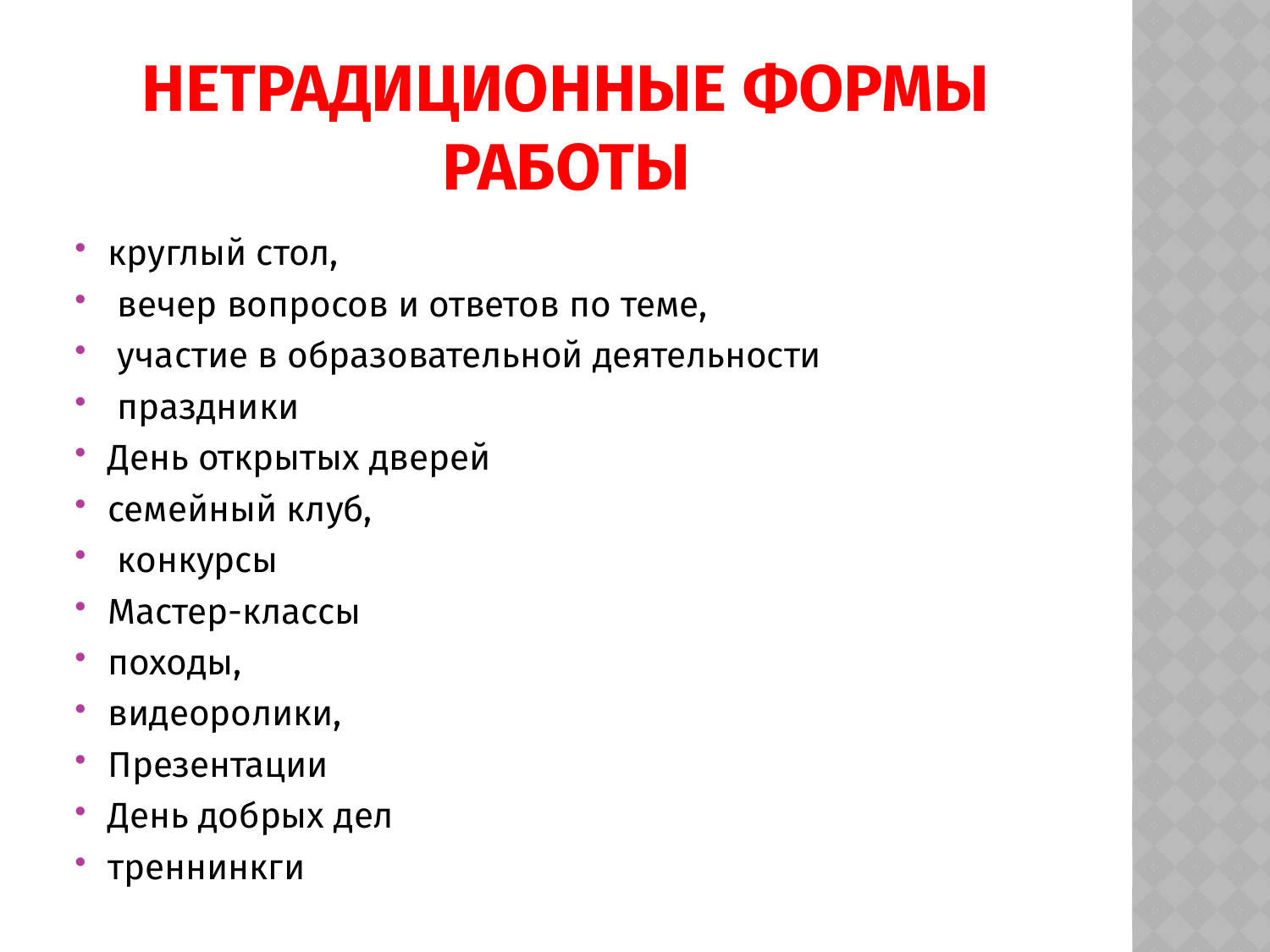

# Нетрадиционные формы работы
круглый стол,
 вечер вопросов и ответов по теме,
 участие в образовательной деятельности
 праздники
День открытых дверей
семейный клуб,
 конкурсы
Мастер-классы
походы,
видеоролики,
Презентации
День добрых дел
треннинкги